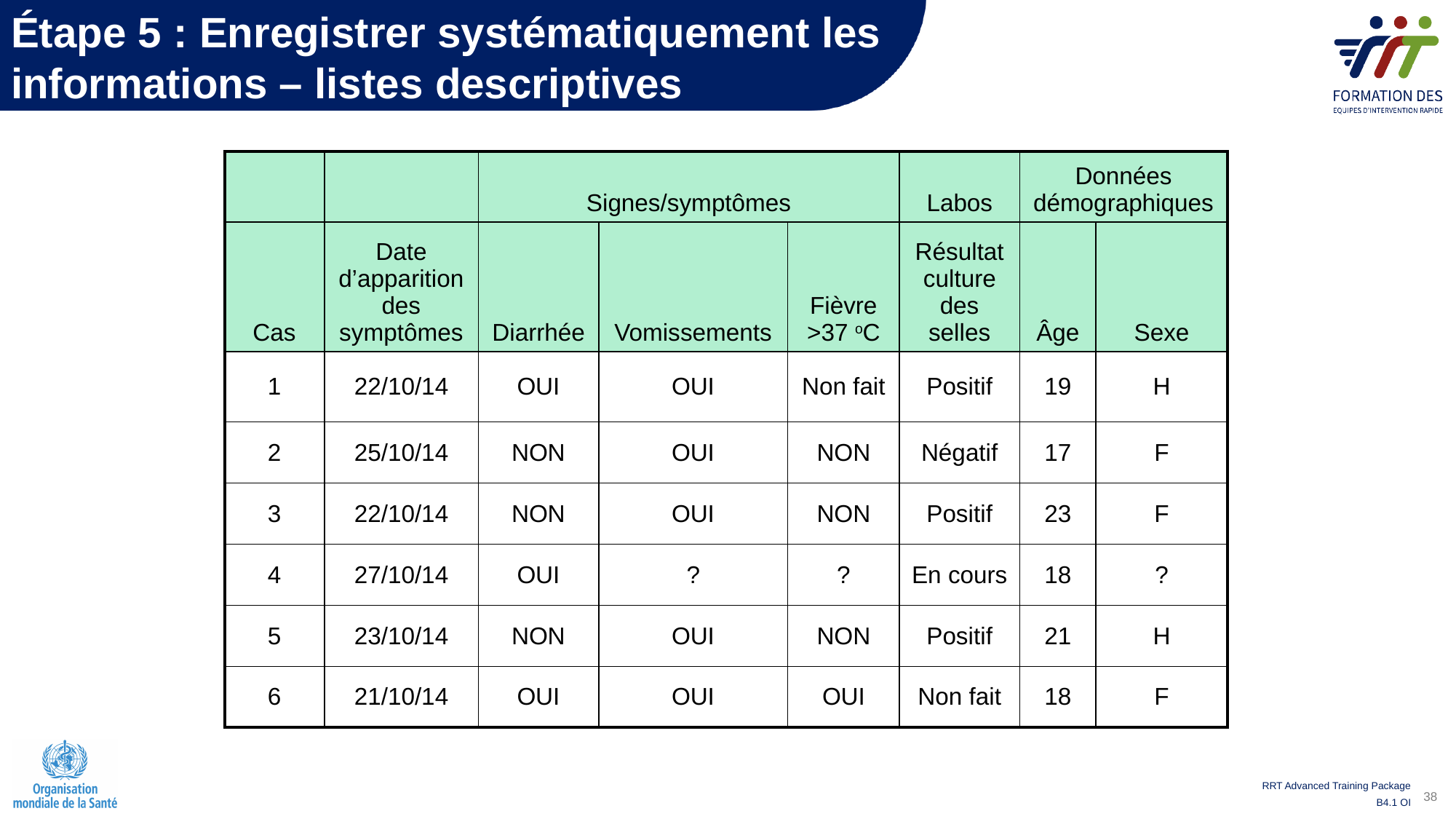

Étape 5 : Enregistrer systématiquement les informations – listes descriptives
|  |  | Signes/symptômes |  |  | Labos | Données démographiques |  |
| --- | --- | --- | --- | --- | --- | --- | --- |
| Cas | Date d’apparition des symptômes | Diarrhée | Vomissements | Fièvre >37 oC | Résultat culture des selles | Âge | Sexe |
| 1 | 22/10/14 | OUI | OUI | Non fait | Positif | 19 | H |
| 2 | 25/10/14 | NON | OUI | NON | Négatif | 17 | F |
| 3 | 22/10/14 | NON | OUI | NON | Positif | 23 | F |
| 4 | 27/10/14 | OUI | ? | ? | En cours | 18 | ? |
| 5 | 23/10/14 | NON | OUI | NON | Positif | 21 | H |
| 6 | 21/10/14 | OUI | OUI | OUI | Non fait | 18 | F |